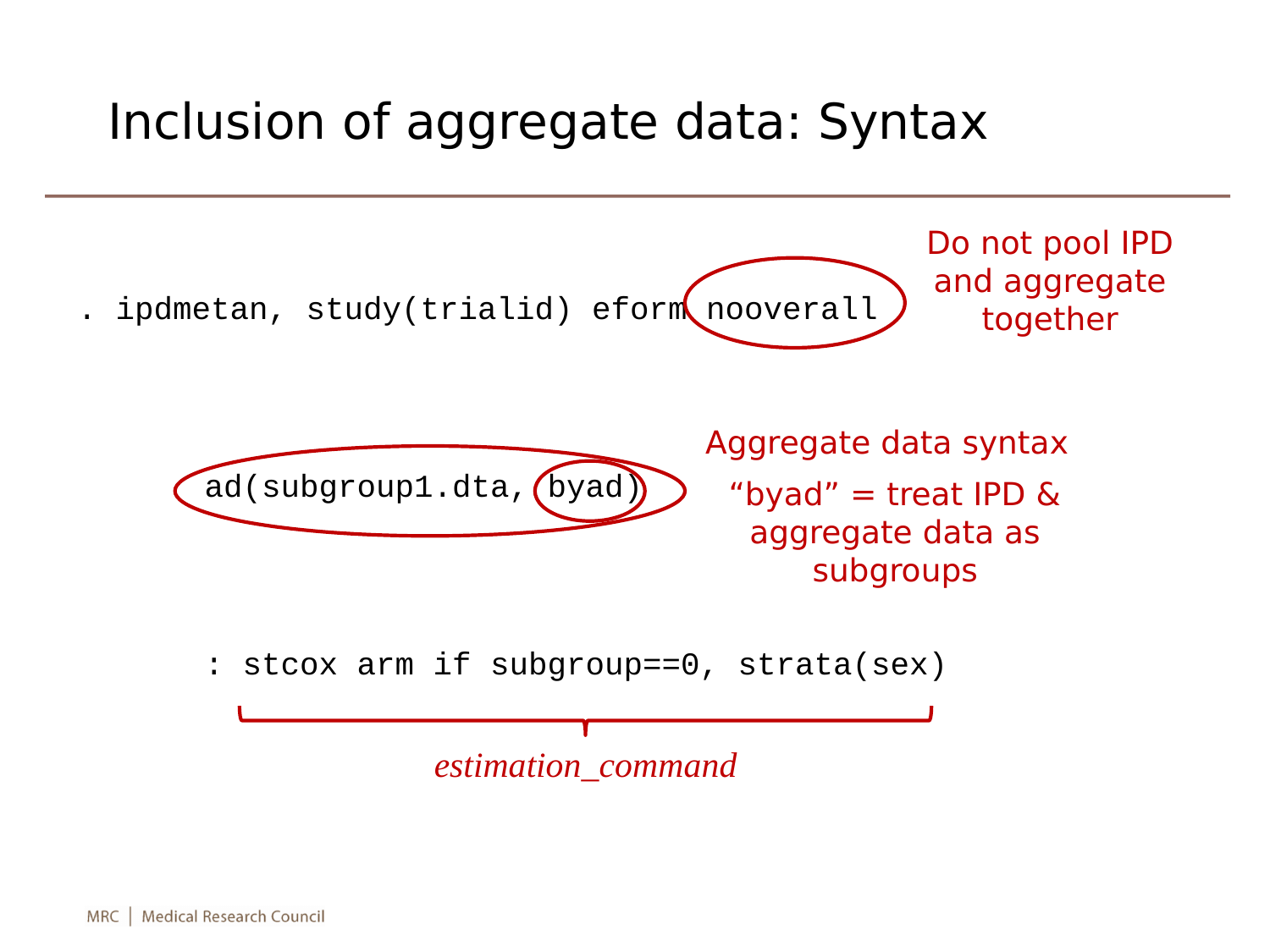

# Inclusion of aggregate data: Syntax
Do not pool IPD and aggregate together

. ipdmetan, study(trialid) eform nooverall

	ad(subgroup1.dta, byad)

	: stcox arm if subgroup==0, strata(sex)

Aggregate data syntax

“byad” = treat IPD & aggregate data as subgroups
estimation_command